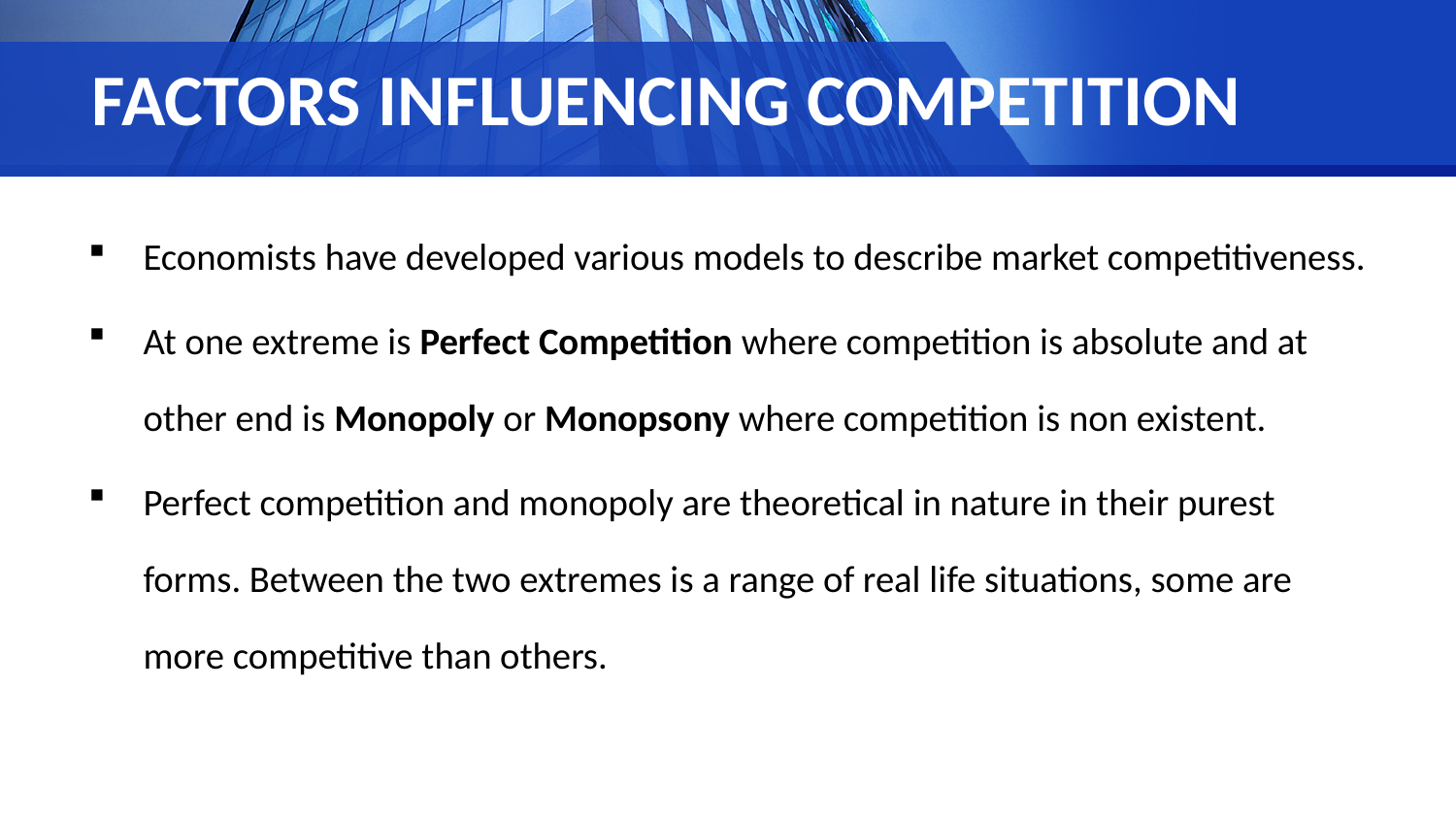

# FACTORS INFLUENCING COMPETITION
Economists have developed various models to describe market competitiveness.
At one extreme is Perfect Competition where competition is absolute and at other end is Monopoly or Monopsony where competition is non existent.
Perfect competition and monopoly are theoretical in nature in their purest forms. Between the two extremes is a range of real life situations, some are more competitive than others.